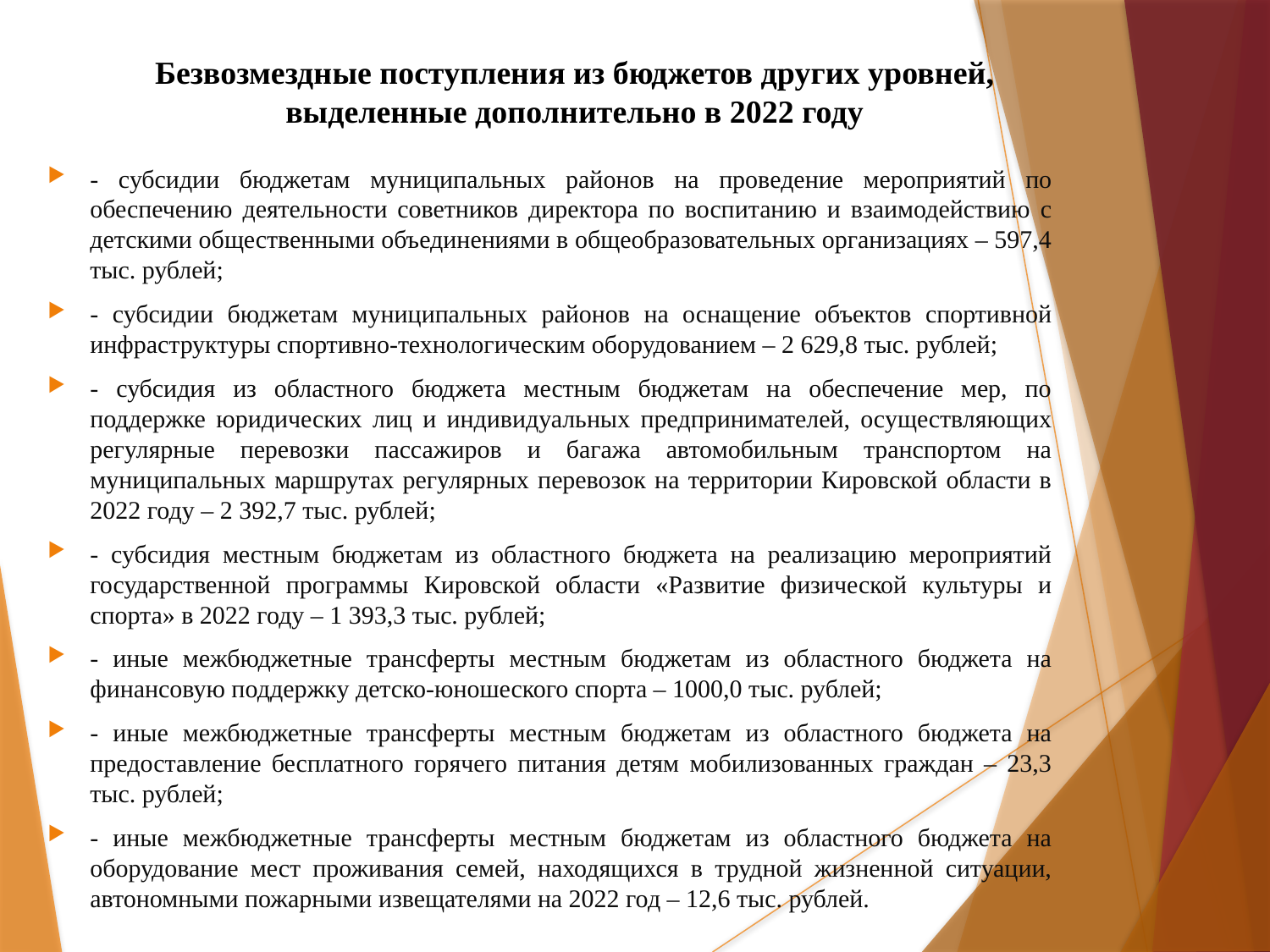

# Безвозмездные поступления из бюджетов других уровней, выделенные дополнительно в 2022 году
- субсидии бюджетам муниципальных районов на проведение мероприятий по обеспечению деятельности советников директора по воспитанию и взаимодействию с детскими общественными объединениями в общеобразовательных организациях – 597,4 тыс. рублей;
- субсидии бюджетам муниципальных районов на оснащение объектов спортивной инфраструктуры спортивно-технологическим оборудованием – 2 629,8 тыс. рублей;
- субсидия из областного бюджета местным бюджетам на обеспечение мер, по поддержке юридических лиц и индивидуальных предпринимателей, осуществляющих регулярные перевозки пассажиров и багажа автомобильным транспортом на муниципальных маршрутах регулярных перевозок на территории Кировской области в 2022 году – 2 392,7 тыс. рублей;
- субсидия местным бюджетам из областного бюджета на реализацию мероприятий государственной программы Кировской области «Развитие физической культуры и спорта» в 2022 году – 1 393,3 тыс. рублей;
- иные межбюджетные трансферты местным бюджетам из областного бюджета на финансовую поддержку детско-юношеского спорта – 1000,0 тыс. рублей;
- иные межбюджетные трансферты местным бюджетам из областного бюджета на предоставление бесплатного горячего питания детям мобилизованных граждан – 23,3 тыс. рублей;
- иные межбюджетные трансферты местным бюджетам из областного бюджета на оборудование мест проживания семей, находящихся в трудной жизненной ситуации, автономными пожарными извещателями на 2022 год – 12,6 тыс. рублей.